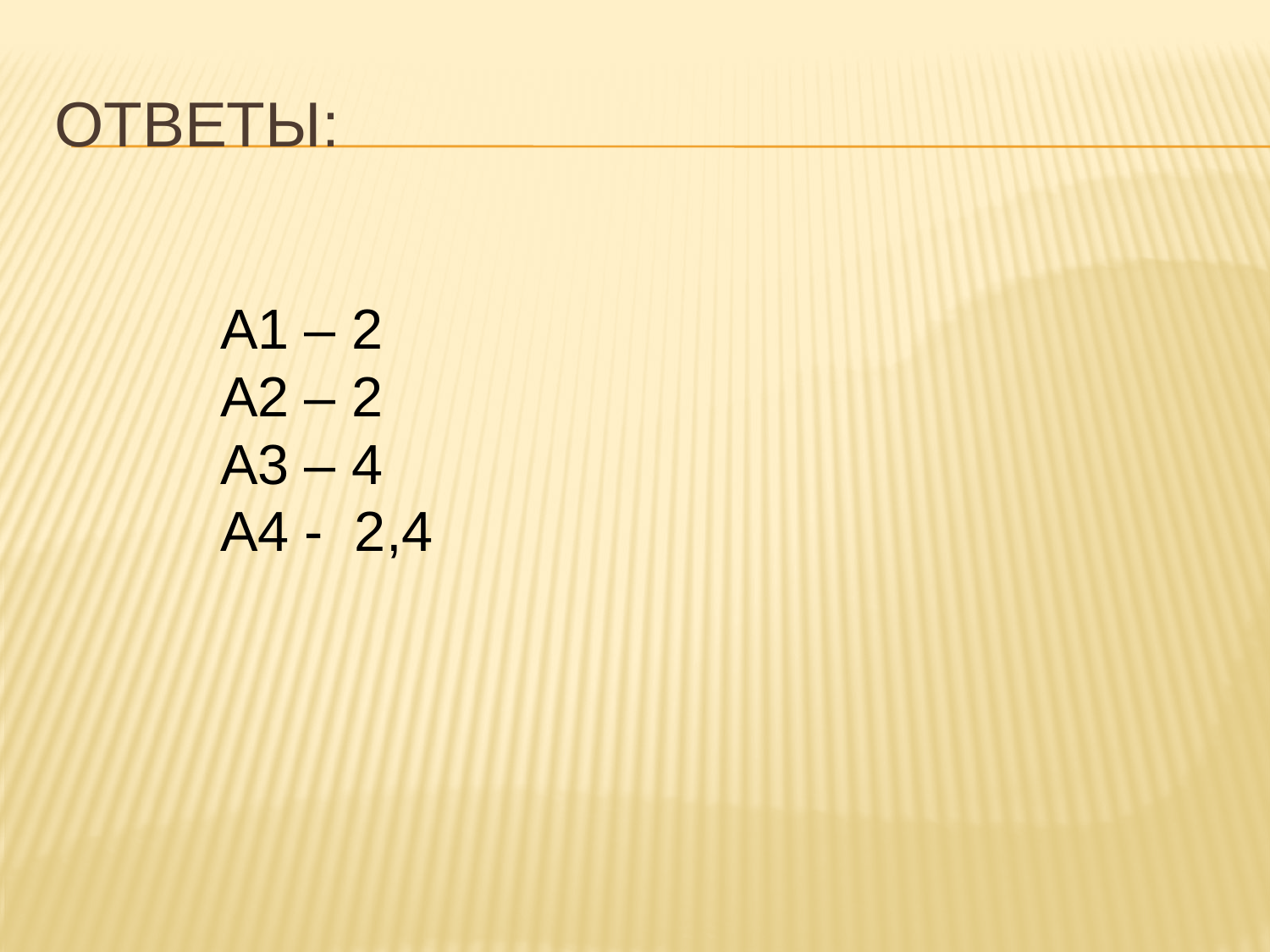

# Ответы:
    А1 – 2
    А2 – 2
    А3 – 4
    А4 -  2,4